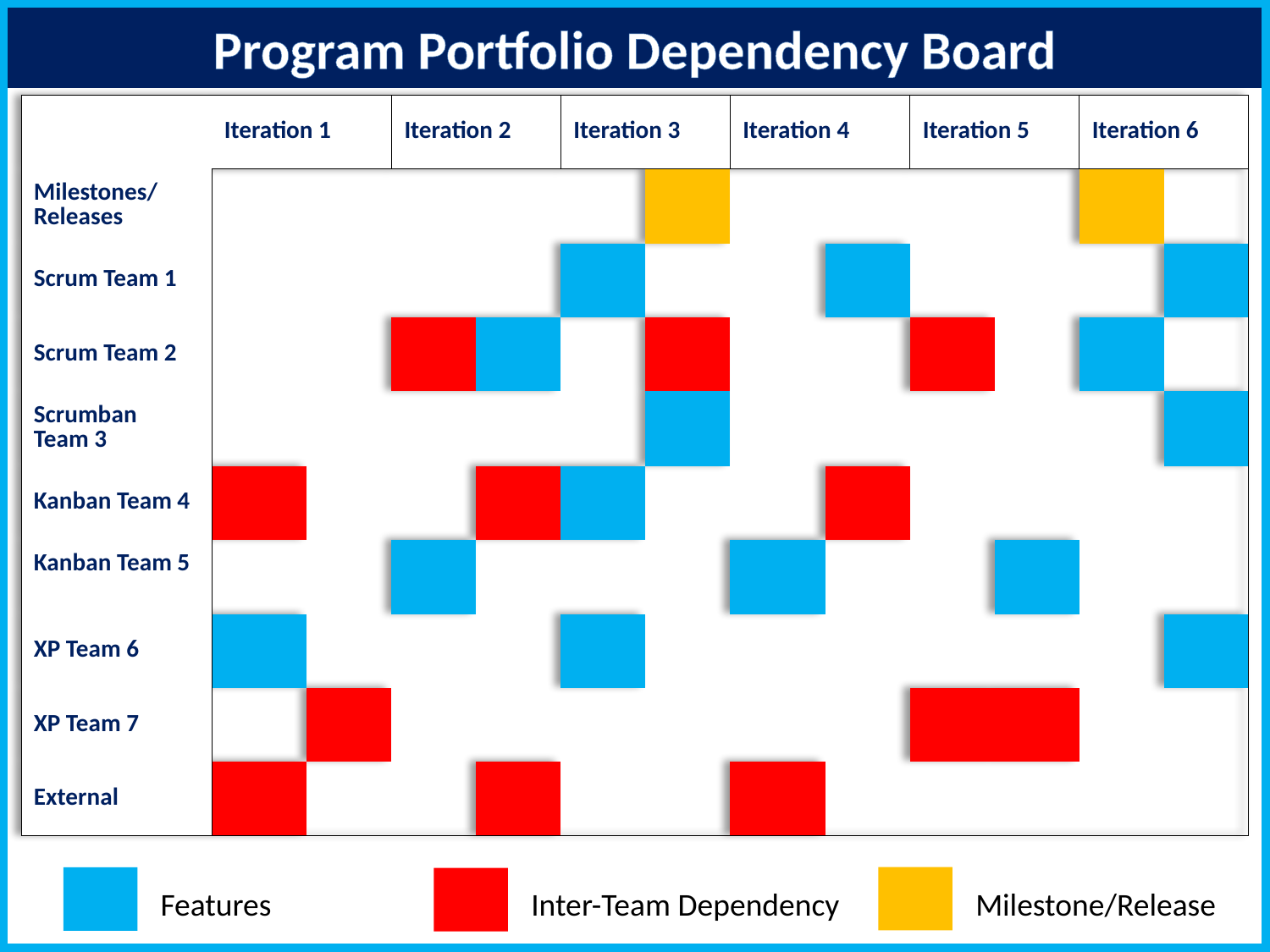

Program Portfolio Dependency Board
|  | Iteration 1 |  | Iteration 2 |  | Iteration 3 |  | Iteration 4 |  | Iteration 5 |  | Iteration 6 |  |
| --- | --- | --- | --- | --- | --- | --- | --- | --- | --- | --- | --- | --- |
| Milestones/ Releases |  |  |  |  |  |  |  |  |  |  |  |  |
| Scrum Team 1 |  |  |  |  |  |  |  |  |  |  |  |  |
| Scrum Team 2 |  |  |  |  |  |  |  |  |  |  |  |  |
| Scrumban Team 3 |  |  |  |  |  |  |  |  |  |  |  |  |
| Kanban Team 4 |  |  |  |  |  |  |  |  |  |  |  |  |
| Kanban Team 5 |  |  |  |  |  |  |  |  |  |  |  |  |
| XP Team 6 |  |  |  |  |  |  |  |  |  |  |  |  |
| XP Team 7 |  |  |  |  |  |  |  |  |  |  |  |  |
| External |  |  |  |  |  |  |  |  |  |  |  |  |

Features
Inter-Team Dependency
Milestone/Release